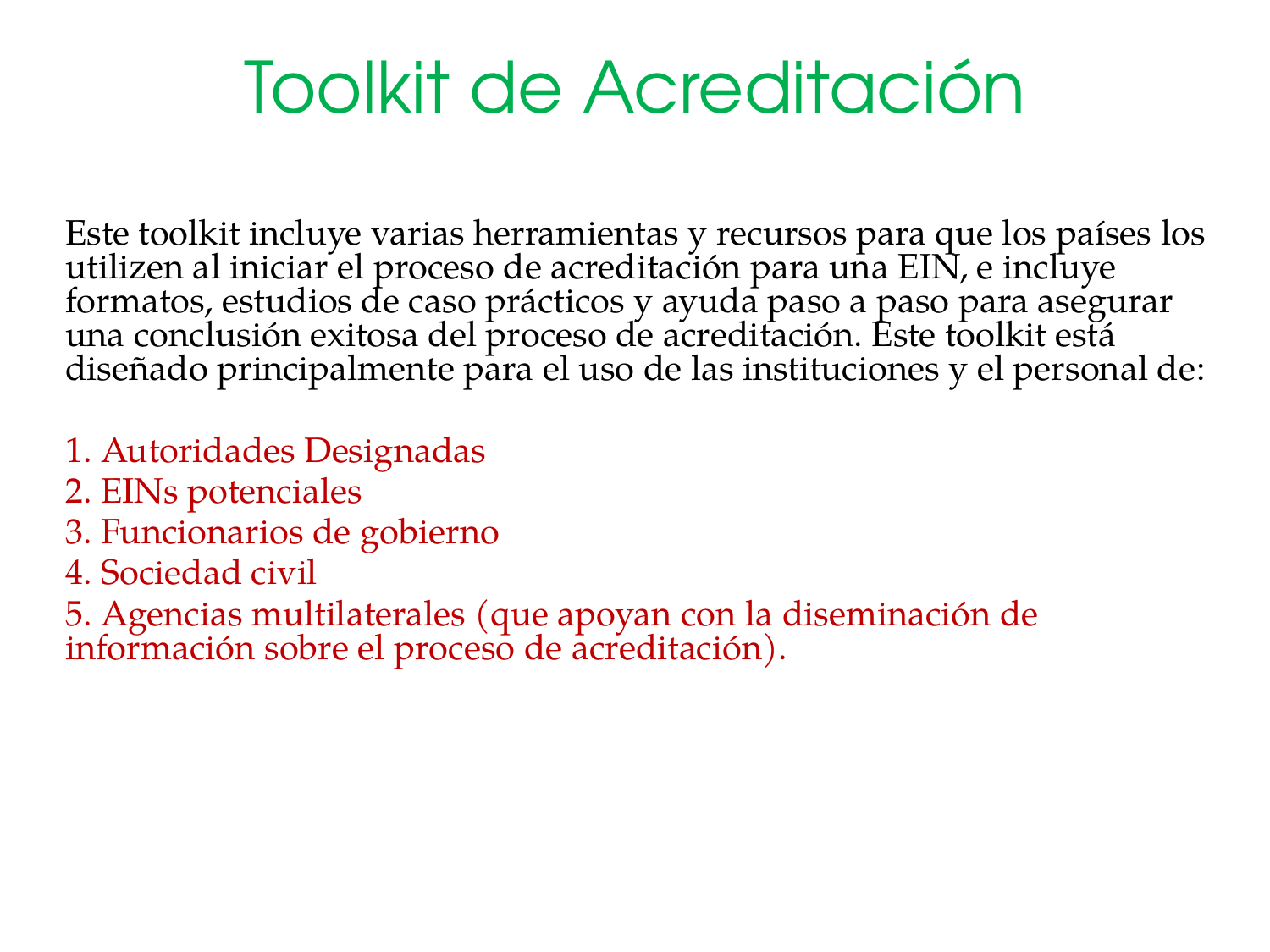

# Toolkit de Acreditación
Este toolkit incluye varias herramientas y recursos para que los países los utilizen al iniciar el proceso de acreditación para una EIN, e incluye formatos, estudios de caso prácticos y ayuda paso a paso para asegurar una conclusión exitosa del proceso de acreditación. Este toolkit está diseñado principalmente para el uso de las instituciones y el personal de:

1. Autoridades Designadas
2. EINs potenciales
3. Funcionarios de gobierno
4. Sociedad civil
5. Agencias multilaterales (que apoyan con la diseminación de información sobre el proceso de acreditación).